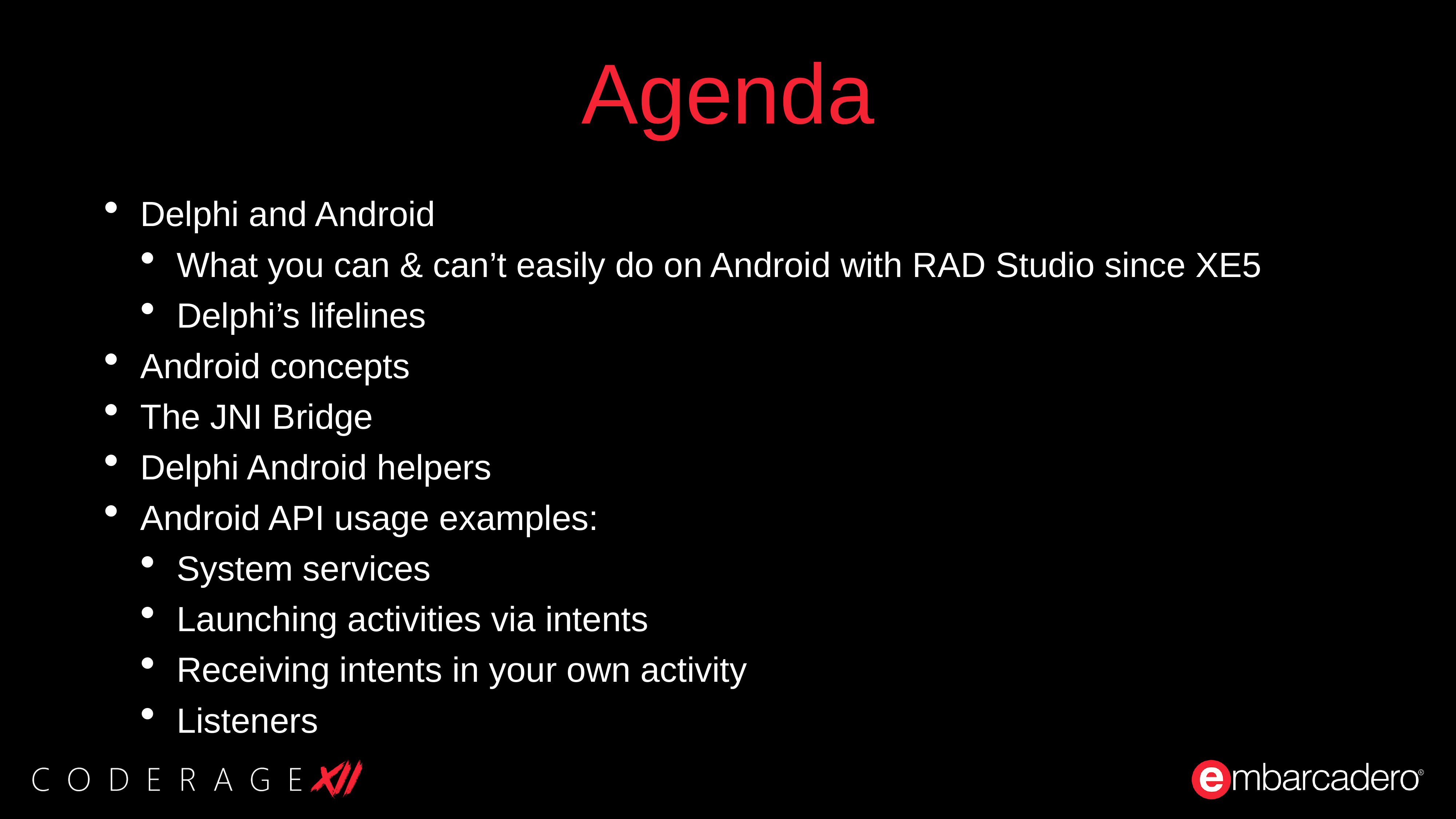

# Agenda
Delphi and Android
What you can & can’t easily do on Android with RAD Studio since XE5
Delphi’s lifelines
Android concepts
The JNI Bridge
Delphi Android helpers
Android API usage examples:
System services
Launching activities via intents
Receiving intents in your own activity
Listeners